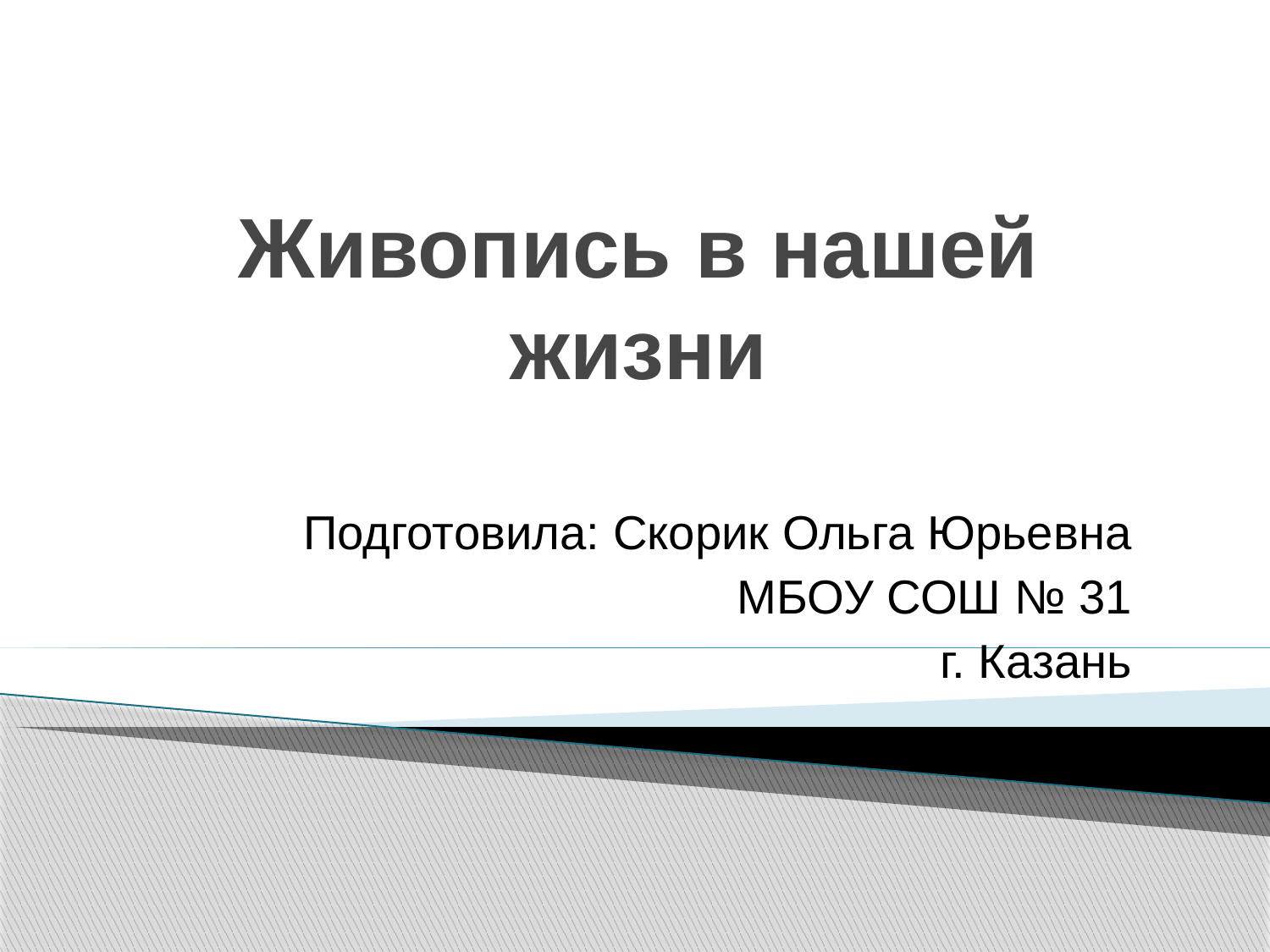

# Живопись в нашей жизни
Подготовила: Скорик Ольга Юрьевна
МБОУ СОШ № 31
г. Казань